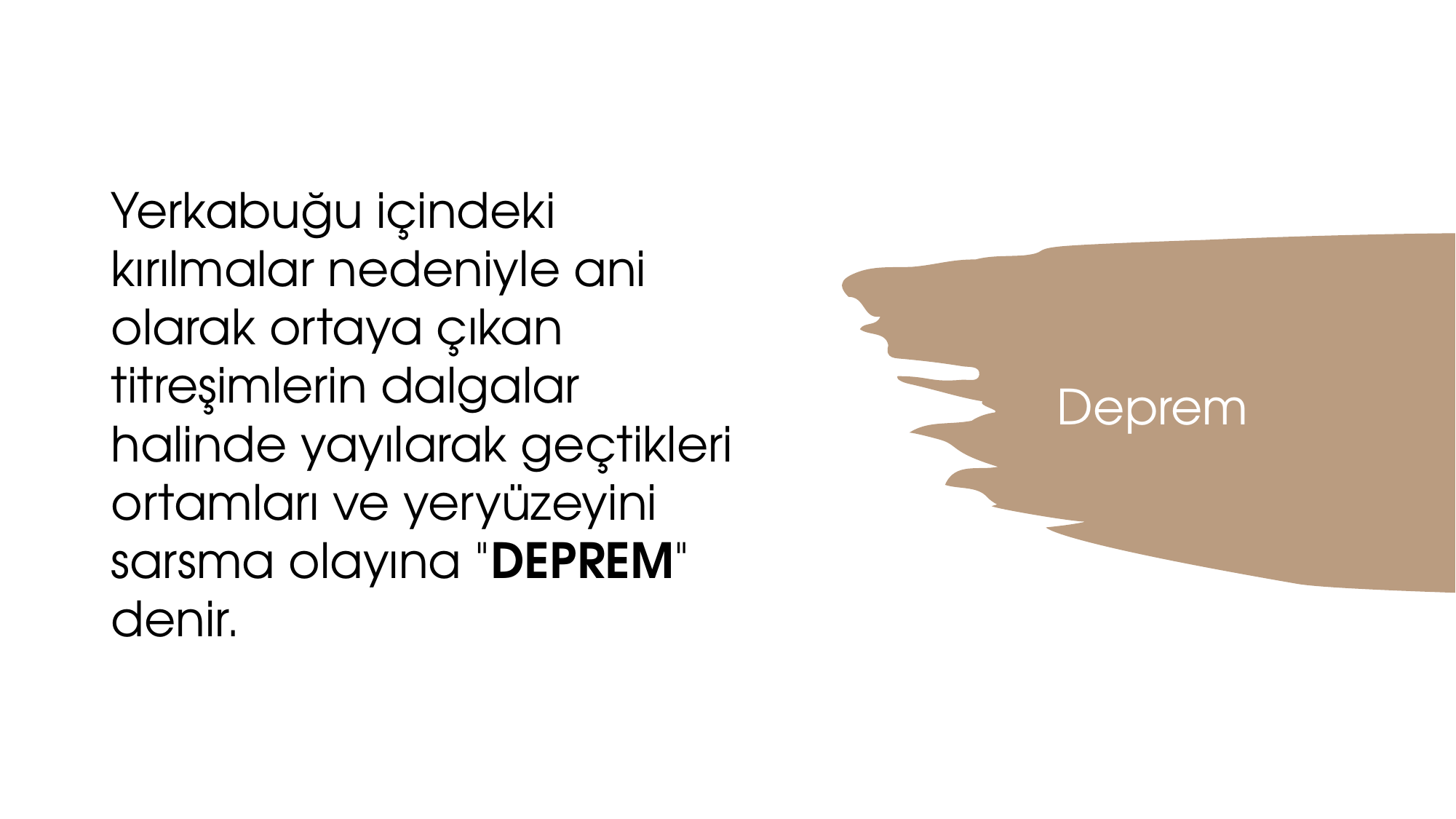

Yerkabuğu içindeki kırılmalar nedeniyle ani olarak ortaya çıkan titreşimlerin dalgalar halinde yayılarak geçtikleri ortamları ve yeryüzeyini sarsma olayına "DEPREM" denir.

# Deprem